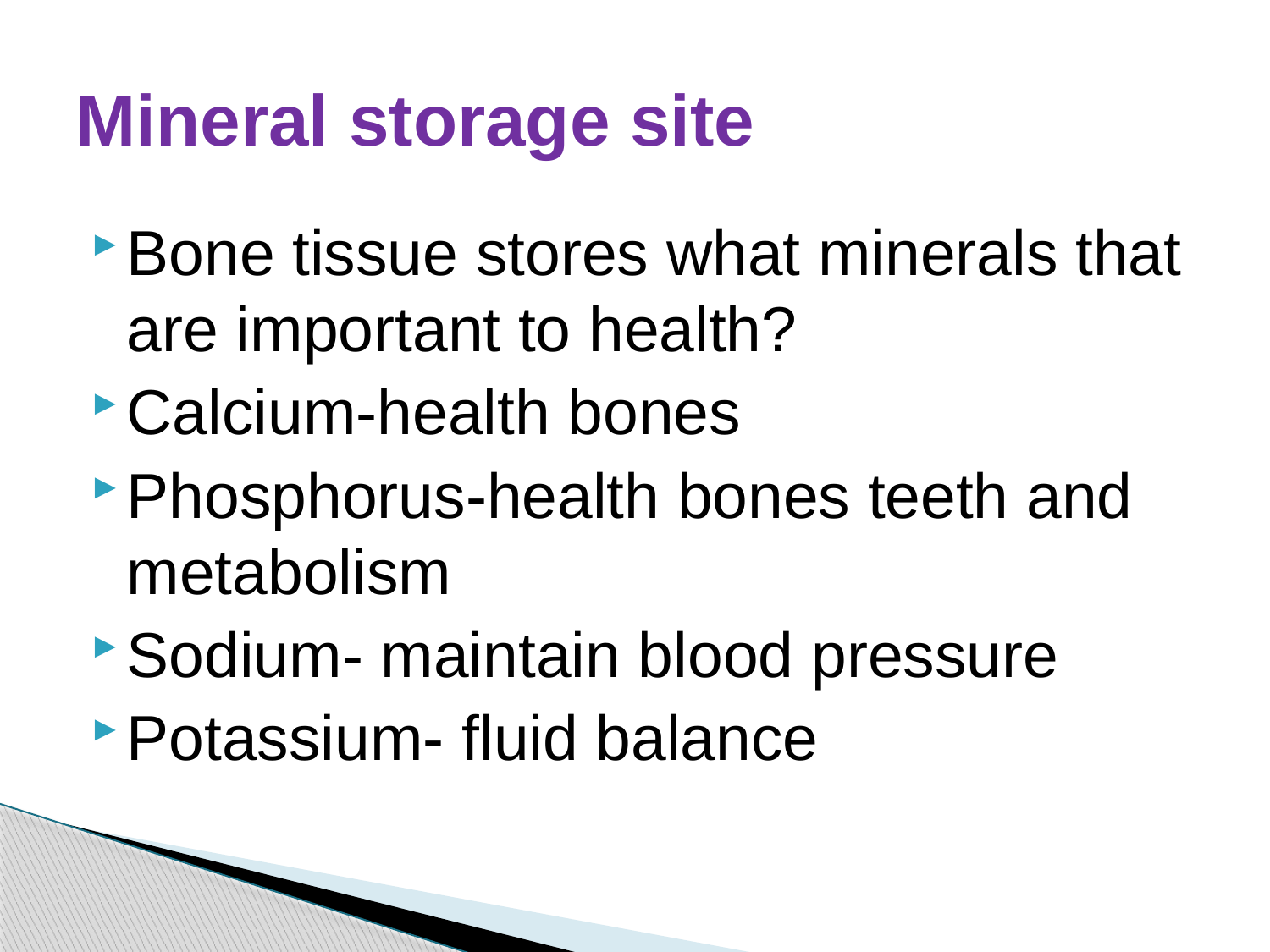

# Mineral storage site
Bone tissue stores what minerals that are important to health?
Calcium-health bones
Phosphorus-health bones teeth and metabolism
Sodium- maintain blood pressure
Potassium- fluid balance